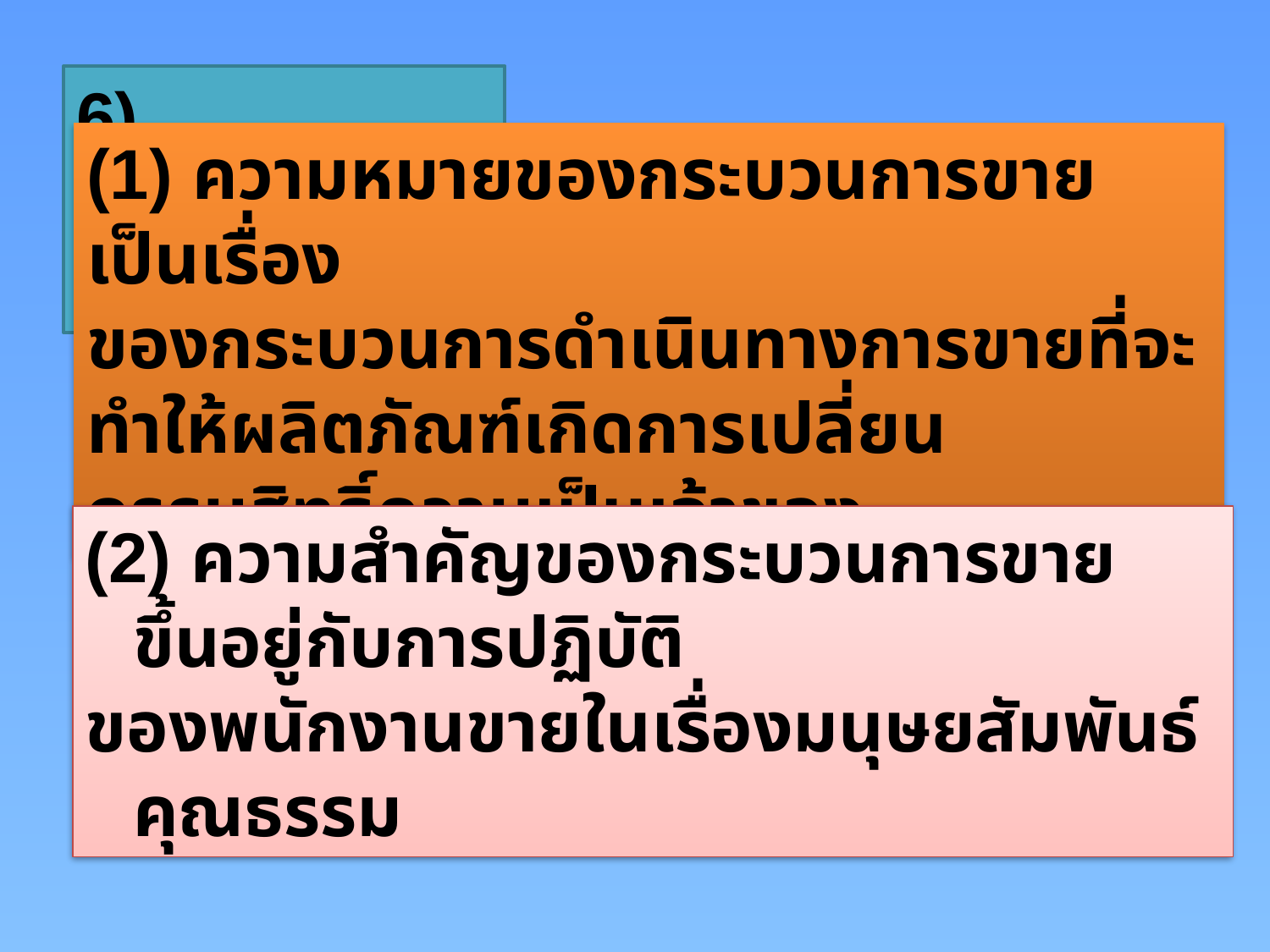

6) กระบวนการขาย
(1) ความหมายของกระบวนการขาย เป็นเรื่อง                                          ของกระบวนการดำเนินทางการขายที่จะทำให้ผลิตภัณฑ์เกิดการเปลี่ยนกรรมสิทธิ์ความเป็นเจ้าของ
(2) ความสำคัญของกระบวนการขาย ขึ้นอยู่กับการปฏิบัติ
ของพนักงานขายในเรื่องมนุษยสัมพันธ์ คุณธรรม